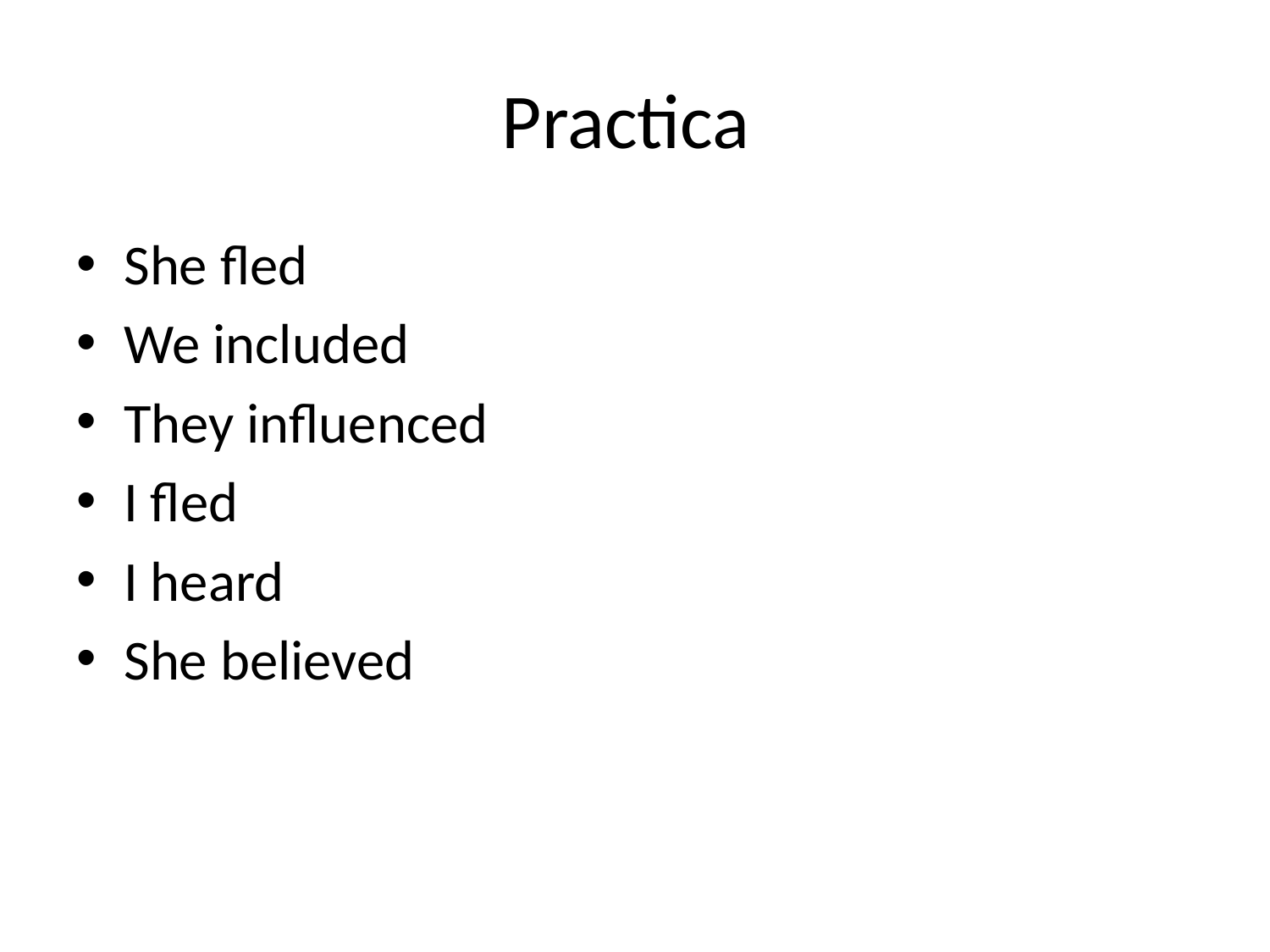

# Practica
She fled
We included
They influenced
I fled
I heard
She believed